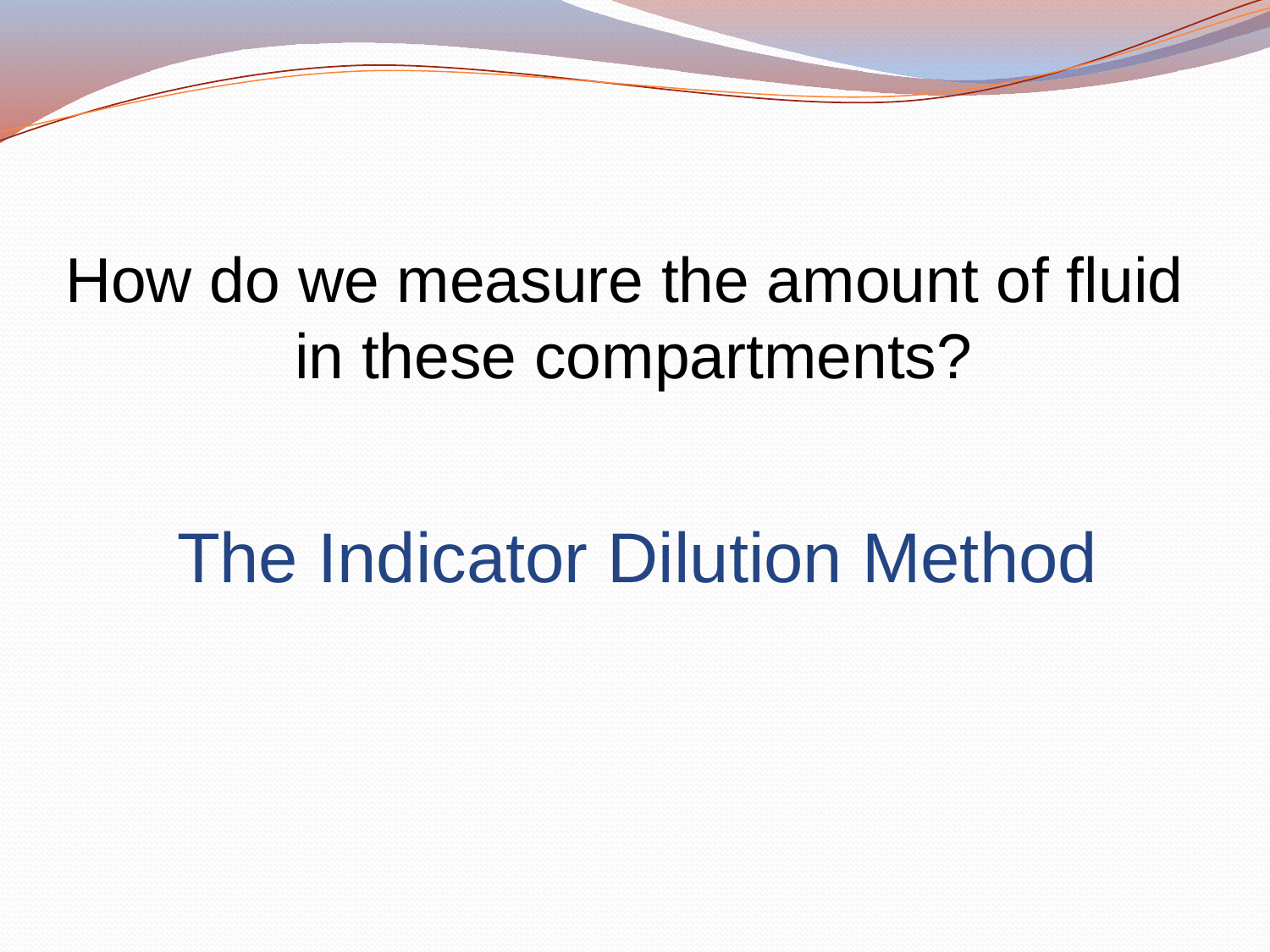

How do we measure the amount of fluid
in these compartments?
The Indicator Dilution Method